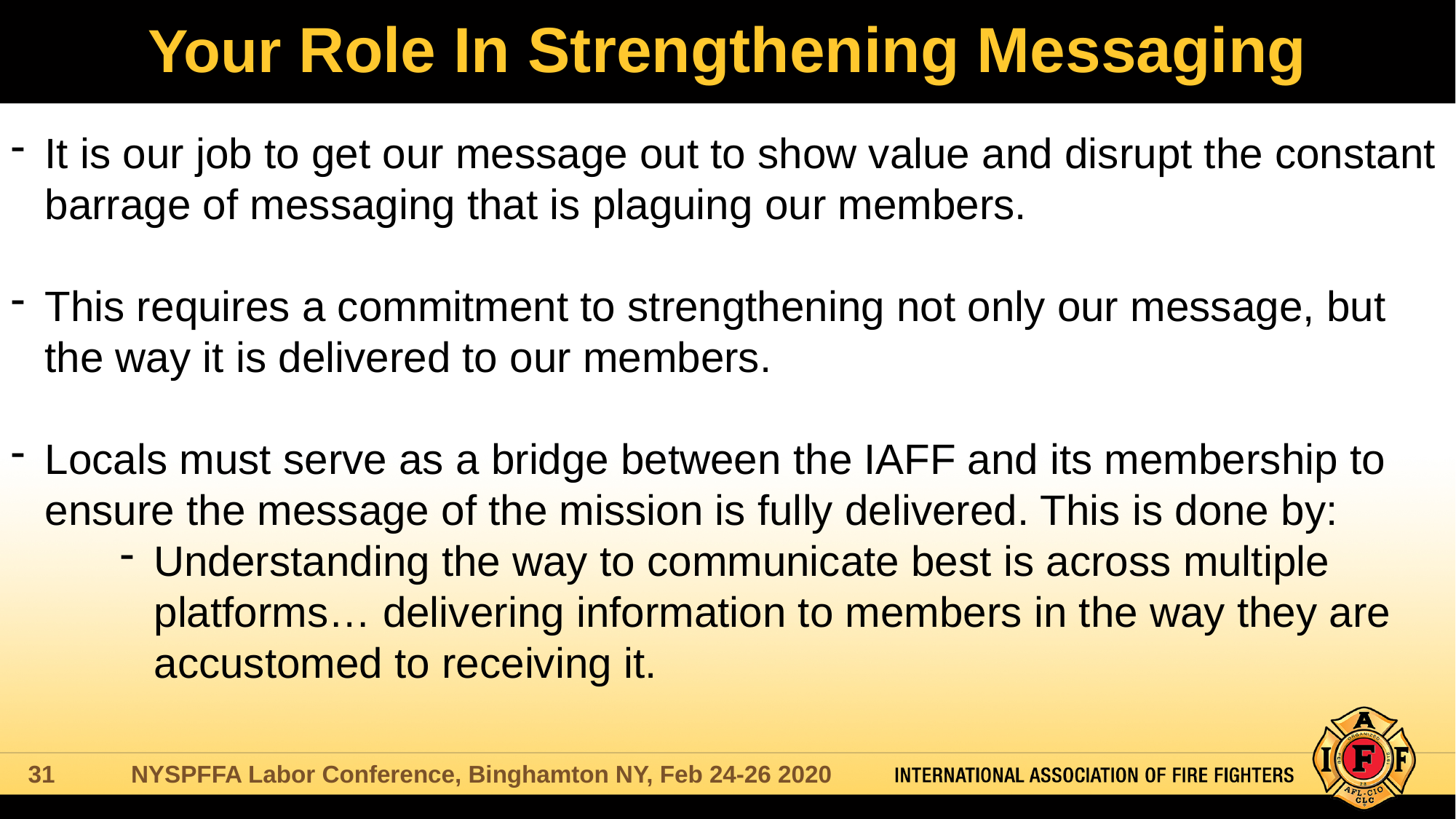

# Your Role In Strengthening Messaging
It is our job to get our message out to show value and disrupt the constant barrage of messaging that is plaguing our members.

This requires a commitment to strengthening not only our message, but the way it is delivered to our members.

Locals must serve as a bridge between the IAFF and its membership to ensure the message of the mission is fully delivered. This is done by:
Understanding the way to communicate best is across multiple platforms… delivering information to members in the way they are accustomed to receiving it.
NYSPFFA Labor Conference, Binghamton NY, Feb 24-26 2020